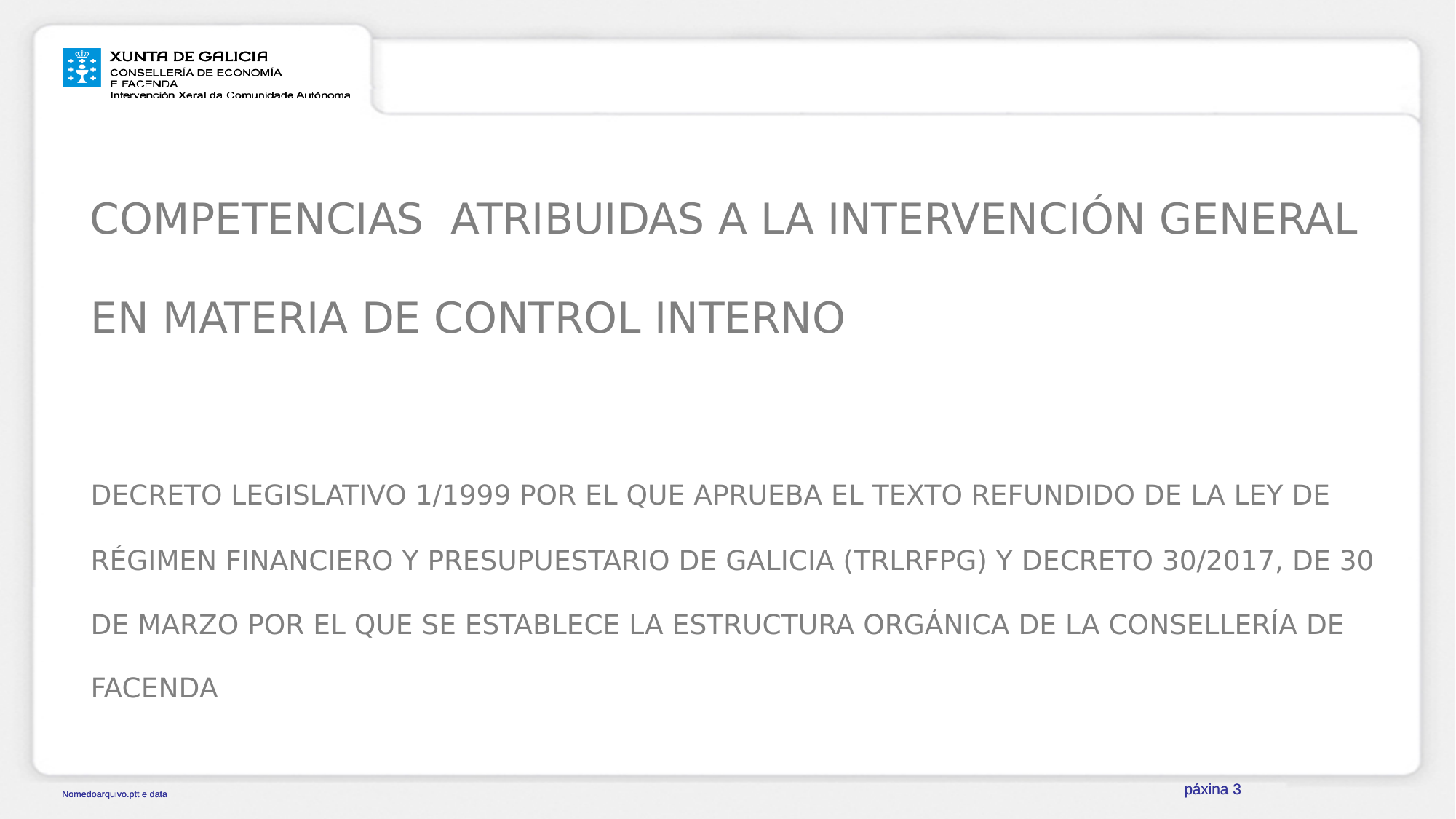

COMPETENCIAS  ATRIBUIDAS A LA INTERVENCIÓN GENERAL EN MATERIA DE CONTROL INTERNO

	DECRETO LEGISLATIVO 1/1999 POR EL QUE APRUEBA EL TEXTO REFUNDIDO DE LA LEY DE RÉGIMEN FINANCIERO Y PRESUPUESTARIO DE GALICIA (TRLRFPG) Y DECRETO 30/2017, DE 30 DE MARZO POR EL QUE SE ESTABLECE LA ESTRUCTURA ORGÁNICA DE LA CONSELLERÍA DE FACENDA

páxina 3
páxina 3